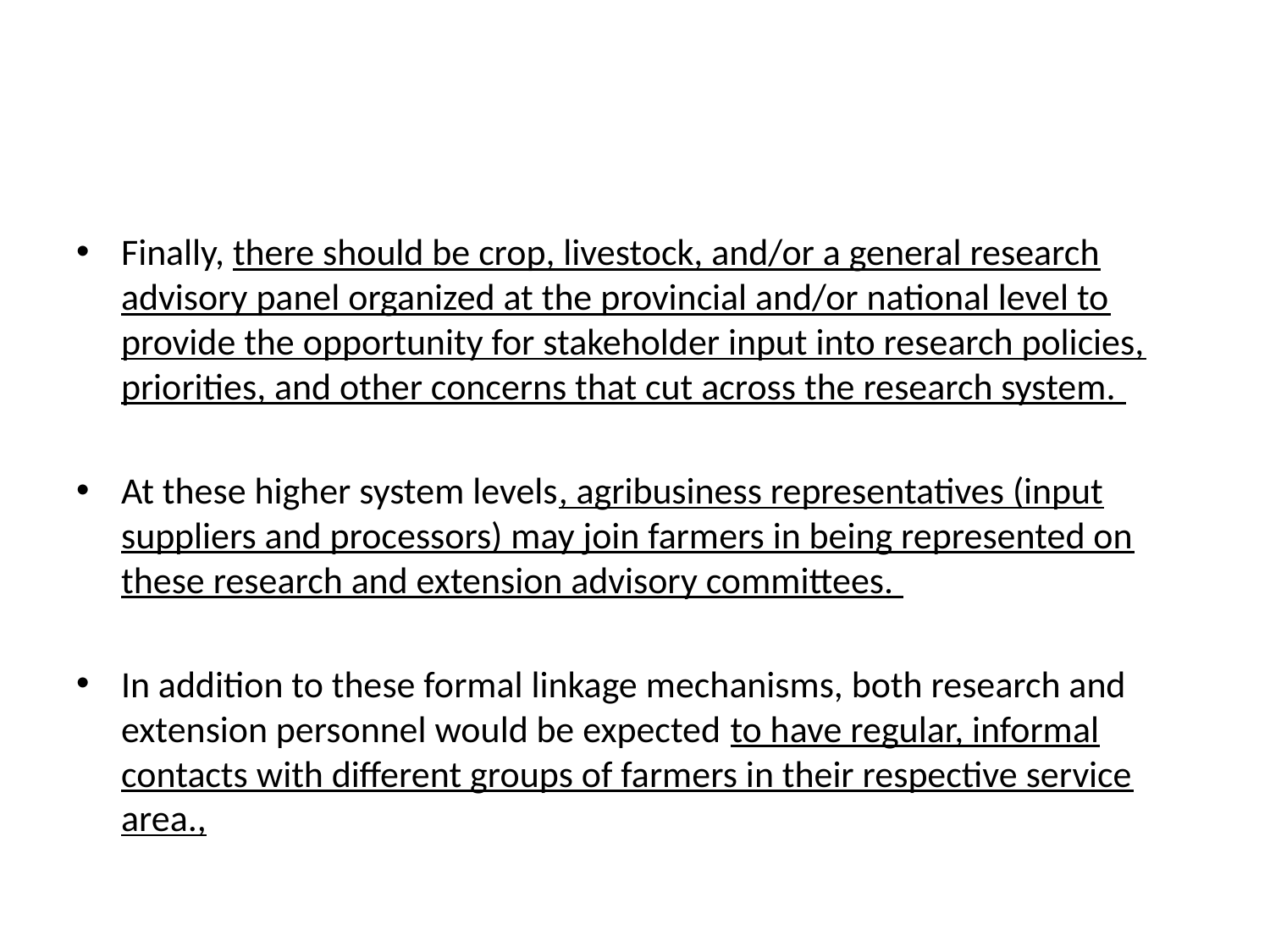

#
Finally, there should be crop, livestock, and/or a general research advisory panel organized at the provincial and/or national level to provide the opportunity for stakeholder input into research policies, priorities, and other concerns that cut across the research system.

At these higher system levels, agribusiness representatives (input suppliers and processors) may join farmers in being represented on these research and extension advisory committees.

In addition to these formal linkage mechanisms, both research and extension personnel would be expected to have regular, informal contacts with different groups of farmers in their respective service area.,